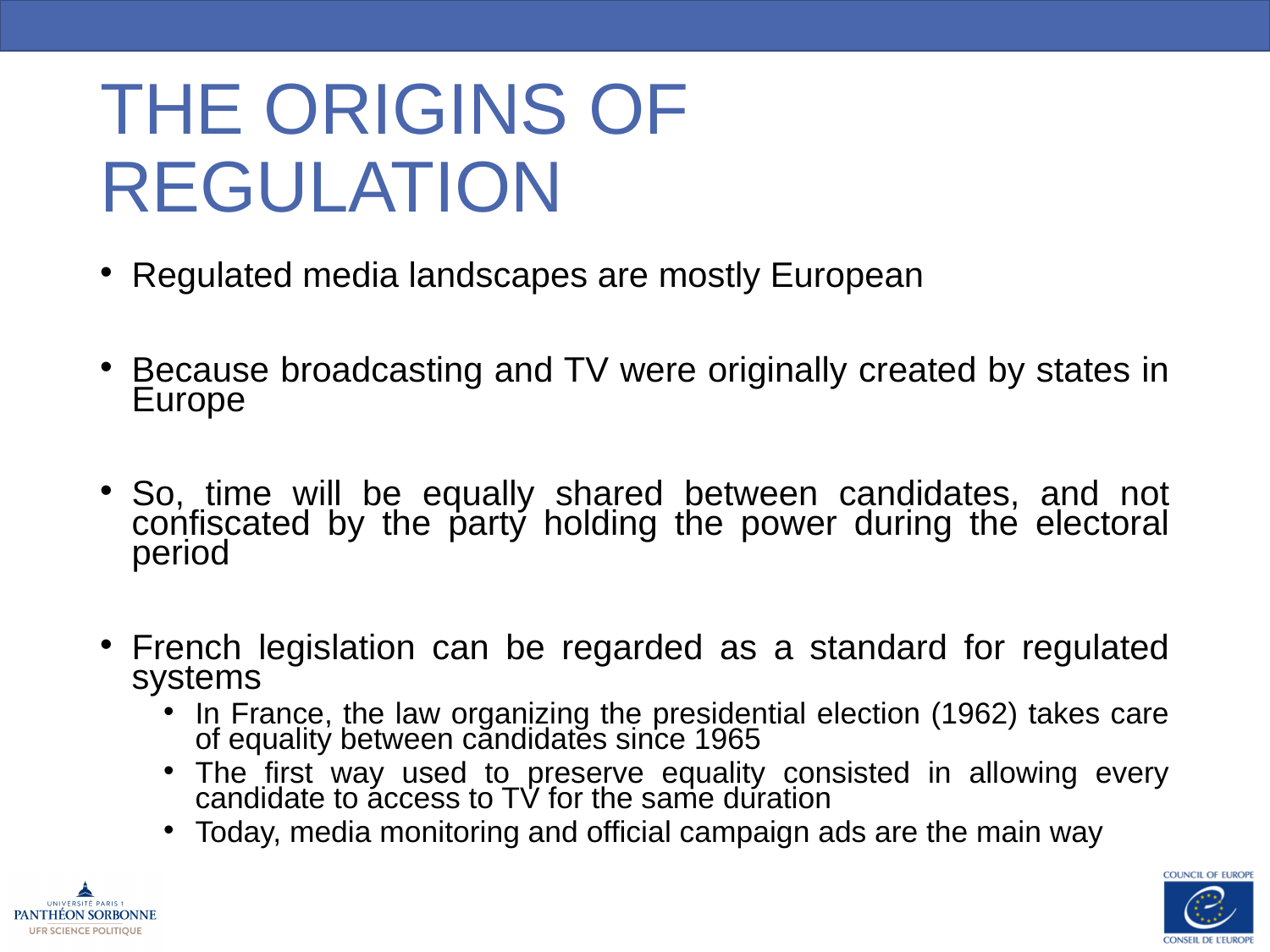

# THE ORIGINS OF REGULATION
Regulated media landscapes are mostly European

Because broadcasting and TV were originally created by states in Europe

So, time will be equally shared between candidates, and not confiscated by the party holding the power during the electoral period

French legislation can be regarded as a standard for regulated systems
In France, the law organizing the presidential election (1962) takes care of equality between candidates since 1965
The first way used to preserve equality consisted in allowing every candidate to access to TV for the same duration
Today, media monitoring and official campaign ads are the main way